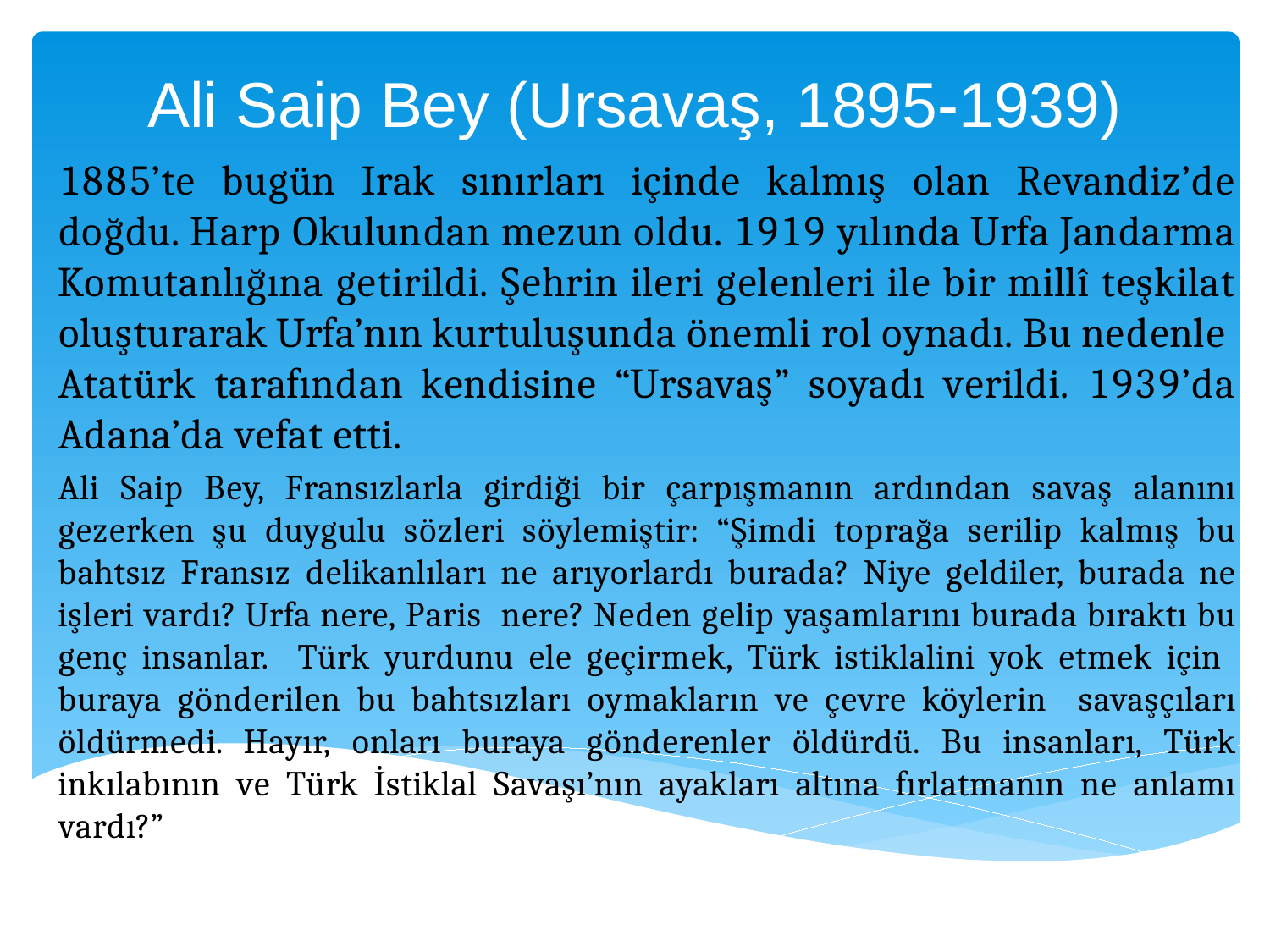

# Ali Saip Bey (Ursavaş, 1895-1939)
1885’te bugün Irak sınırları içinde kalmış olan Revandiz’de doğdu. Harp Okulundan mezun oldu. 1919 yılında Urfa Jandarma Komutanlığına getirildi. Şehrin ileri gelenleri ile bir millî teşkilat oluşturarak Urfa’nın kurtuluşunda önemli rol oynadı. Bu nedenle  Atatürk tarafından kendisine “Ursavaş” soyadı verildi. 1939’da Adana’da vefat etti.
Ali Saip Bey, Fransızlarla girdiği bir çarpışmanın ardından savaş alanını gezerken şu duygulu sözleri söylemiştir: “Şimdi toprağa serilip kalmış bu bahtsız Fransız delikanlıları ne arıyorlardı burada? Niye geldiler, burada ne işleri vardı? Urfa nere, Paris  nere? Neden gelip yaşamlarını burada bıraktı bu genç insanlar.  Türk yurdunu ele geçirmek, Türk istiklalini yok etmek için  buraya gönderilen bu bahtsızları oymakların ve çevre köylerin  savaşçıları öldürmedi. Hayır, onları buraya gönderenler öldürdü. Bu insanları, Türk inkılabının ve Türk İstiklal Savaşı’nın ayakları altına fırlatmanın ne anlamı vardı?”